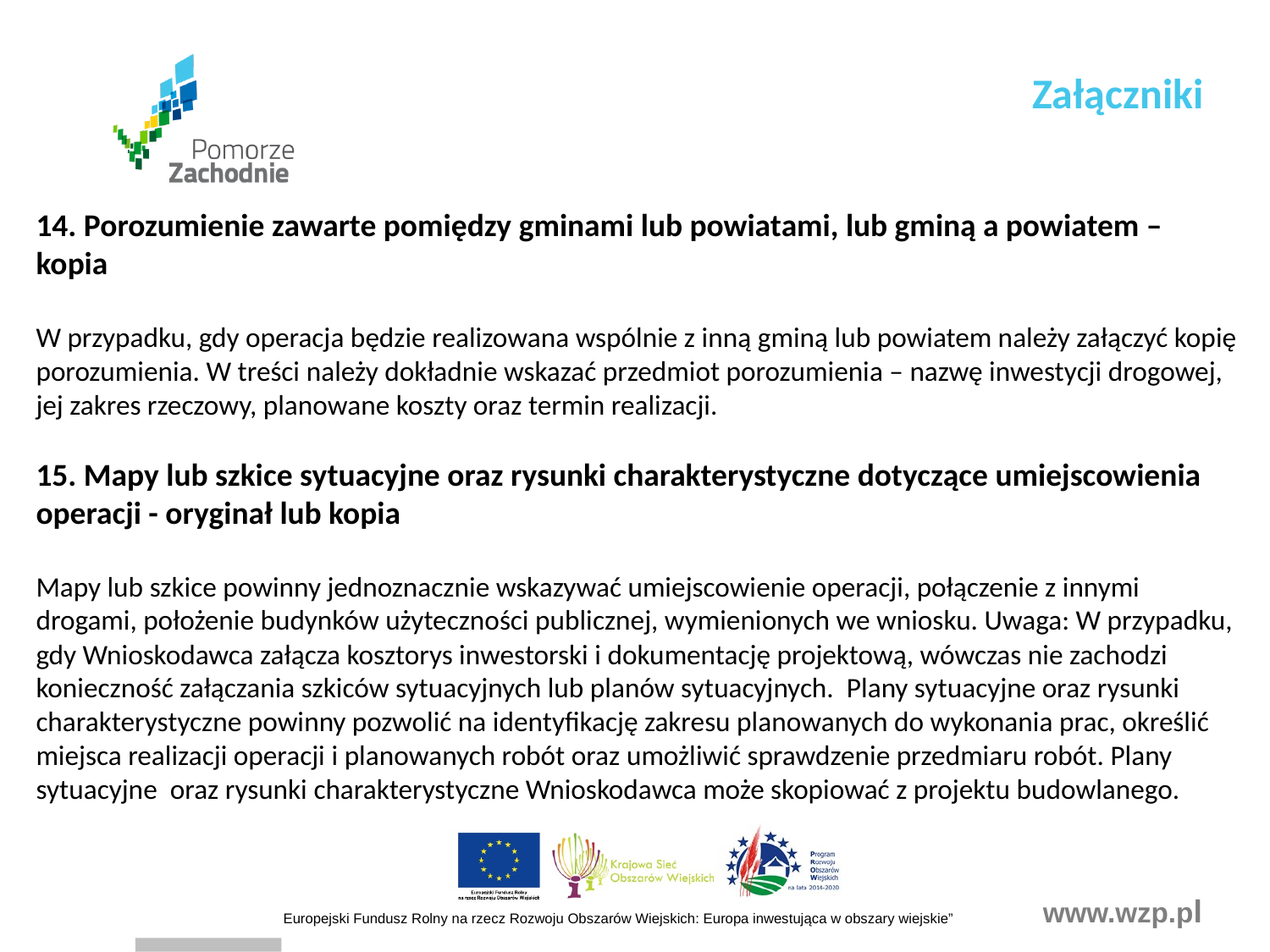

Załączniki
14. Porozumienie zawarte pomiędzy gminami lub powiatami, lub gminą a powiatem – kopia

W przypadku, gdy operacja będzie realizowana wspólnie z inną gminą lub powiatem należy załączyć kopię porozumienia. W treści należy dokładnie wskazać przedmiot porozumienia – nazwę inwestycji drogowej, jej zakres rzeczowy, planowane koszty oraz termin realizacji.

15. Mapy lub szkice sytuacyjne oraz rysunki charakterystyczne dotyczące umiejscowienia operacji - oryginał lub kopia

Mapy lub szkice powinny jednoznacznie wskazywać umiejscowienie operacji, połączenie z innymi drogami, położenie budynków użyteczności publicznej, wymienionych we wniosku. Uwaga: W przypadku, gdy Wnioskodawca załącza kosztorys inwestorski i dokumentację projektową, wówczas nie zachodzi konieczność załączania szkiców sytuacyjnych lub planów sytuacyjnych.  Plany sytuacyjne oraz rysunki charakterystyczne powinny pozwolić na identyfikację zakresu planowanych do wykonania prac, określić miejsca realizacji operacji i planowanych robót oraz umożliwić sprawdzenie przedmiaru robót. Plany sytuacyjne  oraz rysunki charakterystyczne Wnioskodawca może skopiować z projektu budowlanego.